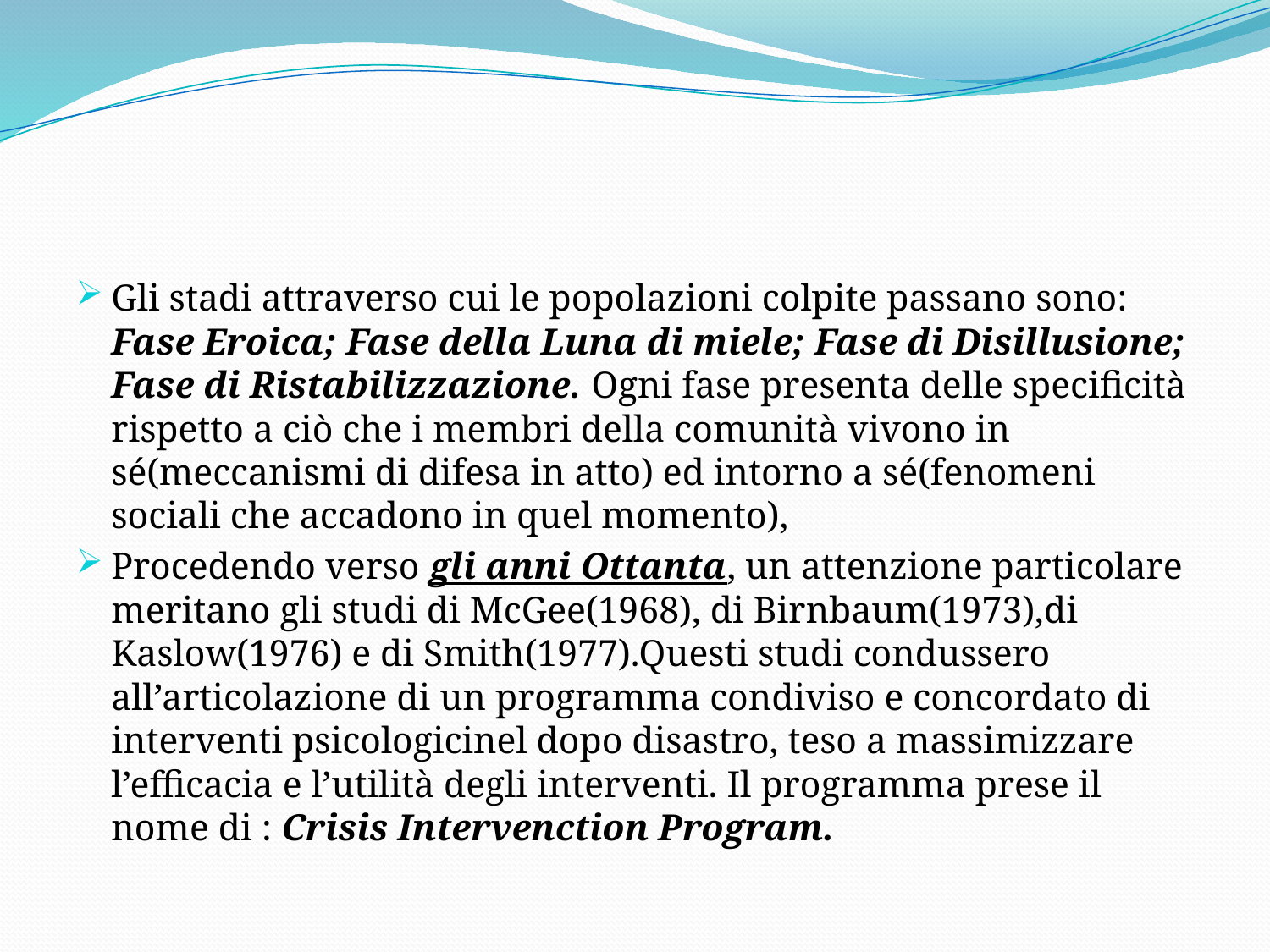

#
Gli stadi attraverso cui le popolazioni colpite passano sono: Fase Eroica; Fase della Luna di miele; Fase di Disillusione; Fase di Ristabilizzazione. Ogni fase presenta delle specificità rispetto a ciò che i membri della comunità vivono in sé(meccanismi di difesa in atto) ed intorno a sé(fenomeni sociali che accadono in quel momento),
Procedendo verso gli anni Ottanta, un attenzione particolare meritano gli studi di McGee(1968), di Birnbaum(1973),di Kaslow(1976) e di Smith(1977).Questi studi condussero all’articolazione di un programma condiviso e concordato di interventi psicologicinel dopo disastro, teso a massimizzare l’efficacia e l’utilità degli interventi. Il programma prese il nome di : Crisis Intervenction Program.